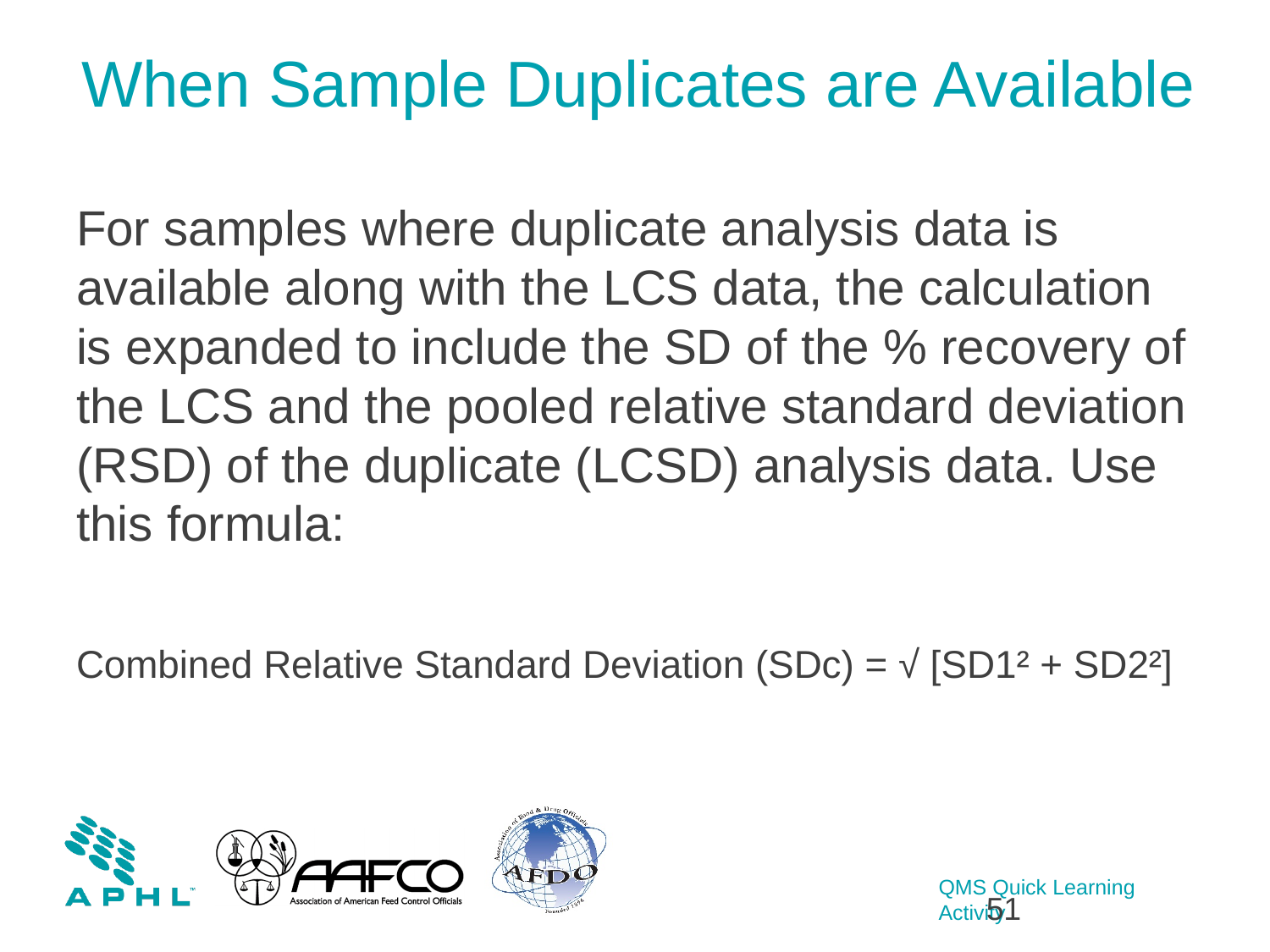

# When Sample Duplicates are Available
For samples where duplicate analysis data is available along with the LCS data, the calculation is expanded to include the SD of the % recovery of the LCS and the pooled relative standard deviation (RSD) of the duplicate (LCSD) analysis data. Use this formula:

Combined Relative Standard Deviation (SDc) = √ [SD1² + SD2²]

51